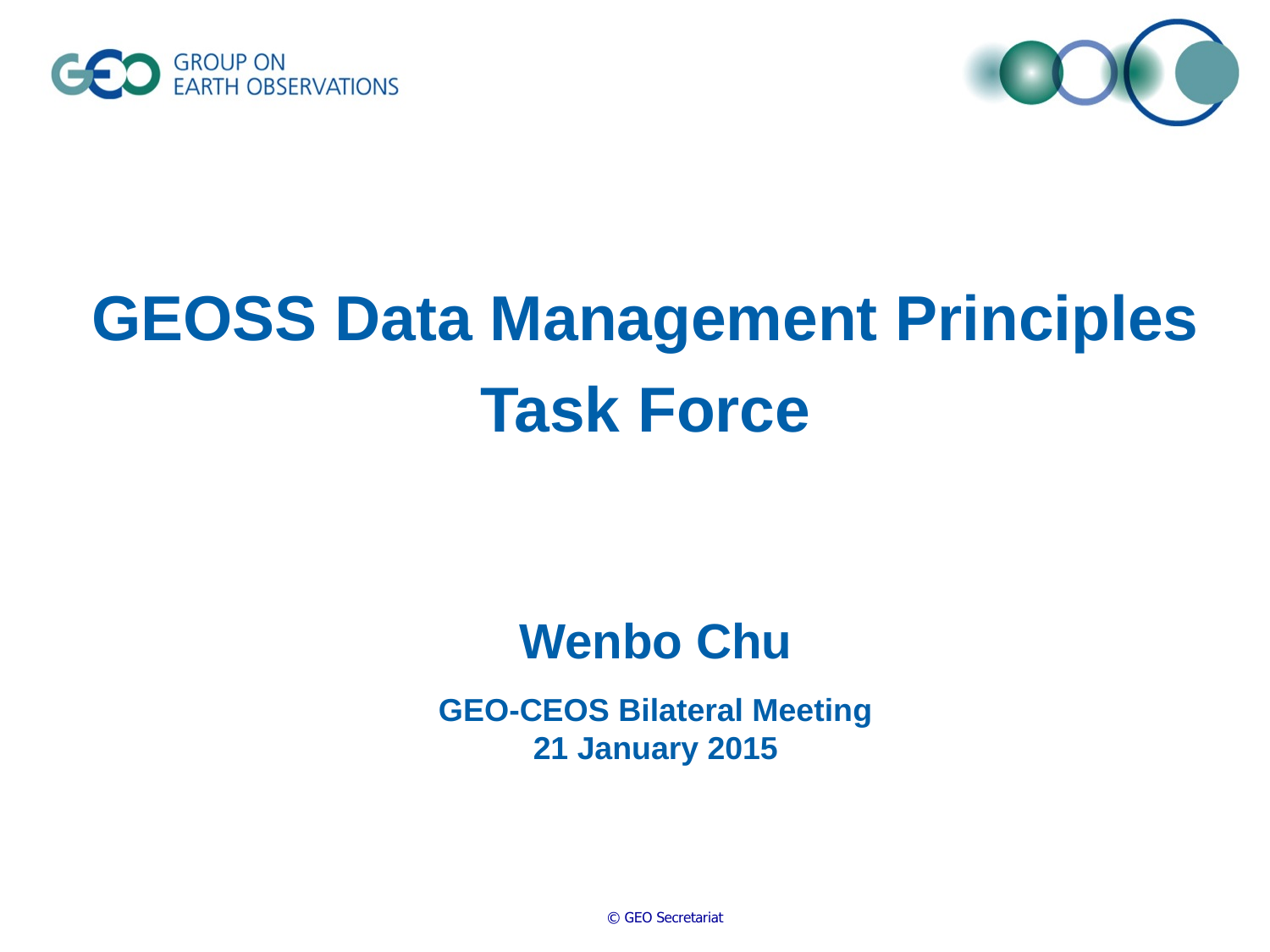

# GEOSS Data Management Principles Task Force
Wenbo Chu
GEO-CEOS Bilateral Meeting
21 January 2015
© GEO Secretariat